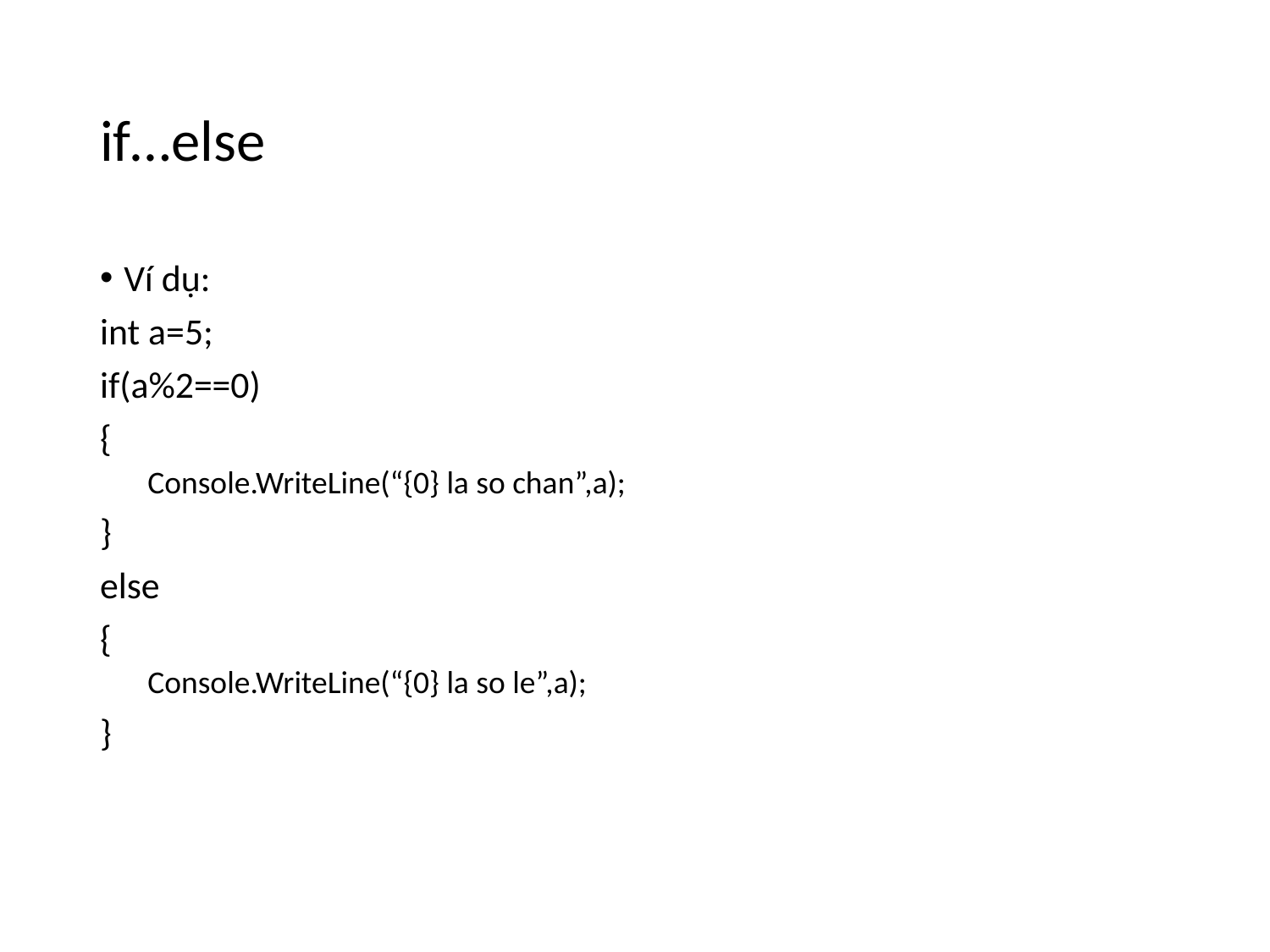

# if…else
Ví dụ:
int a=5;
if(a%2==0)
{
Console.WriteLine(“{0} la so chan”,a);
}
else
{
Console.WriteLine(“{0} la so le”,a);
}